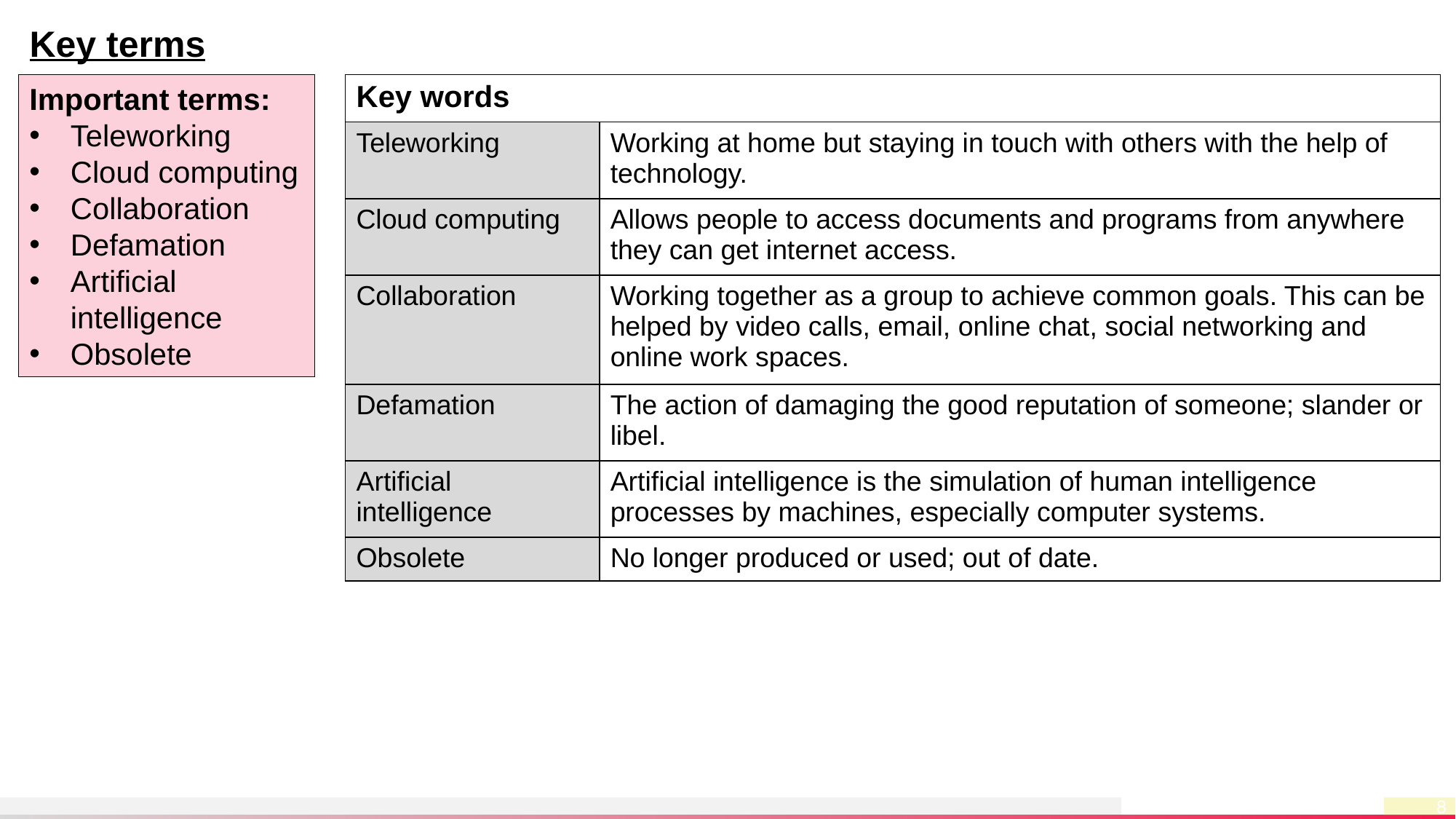

Key terms
Important terms:
Teleworking
Cloud computing
Collaboration
Defamation
Artificial intelligence
Obsolete
| Key words |  |
| --- | --- |
| Teleworking | Working at home but staying in touch with others with the help of technology. |
| Cloud computing | Allows people to access documents and programs from anywhere they can get internet access. |
| Collaboration | Working together as a group to achieve common goals. This can be helped by video calls, email, online chat, social networking and online work spaces. |
| Defamation | The action of damaging the good reputation of someone; slander or libel. |
| Artificial intelligence | Artificial intelligence is the simulation of human intelligence processes by machines, especially computer systems. |
| Obsolete | No longer produced or used; out of date. |
8